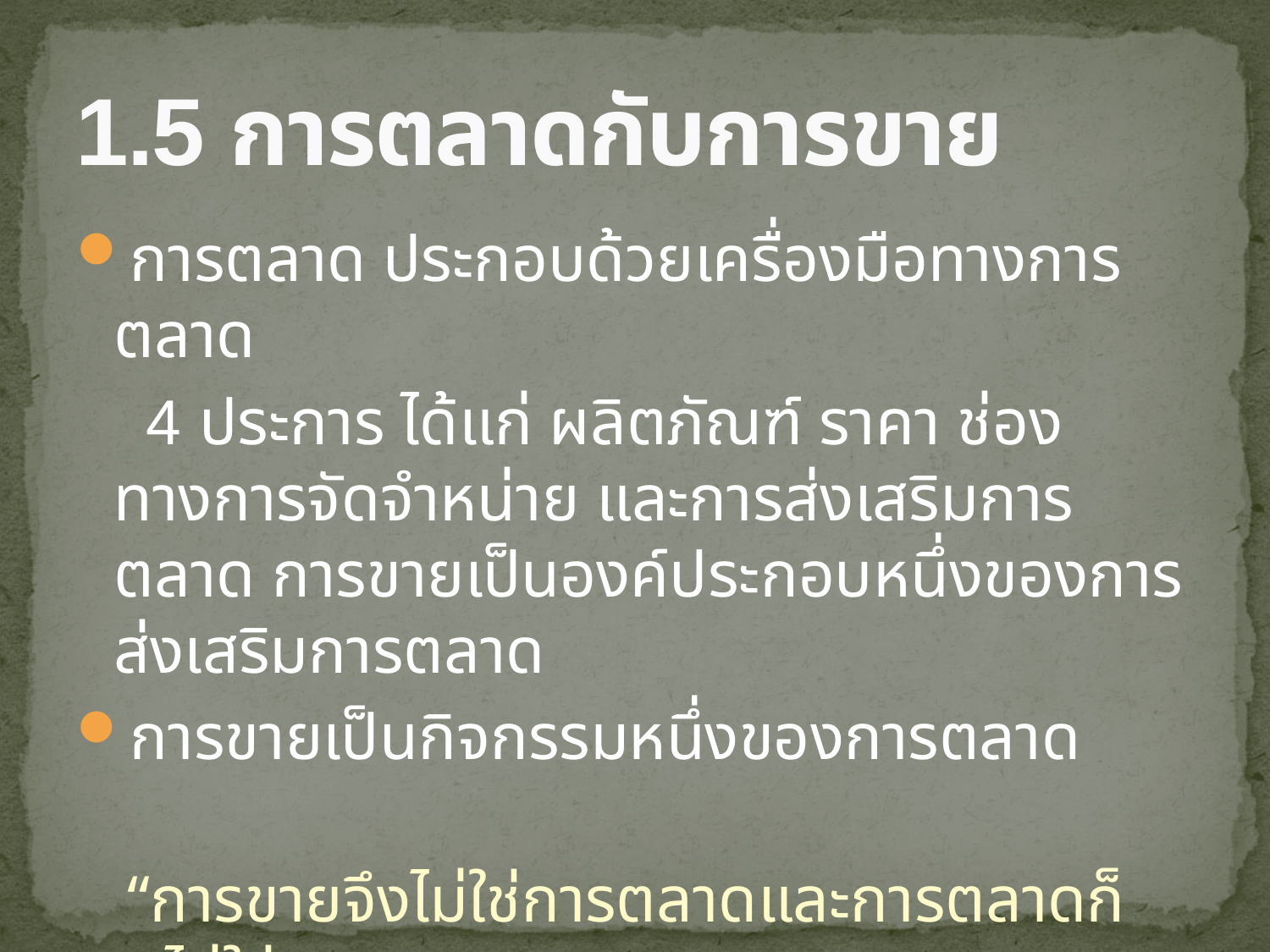

# 1.5 การตลาดกับการขาย
การตลาด ประกอบด้วยเครื่องมือทางการตลาด
    4 ประการ ได้แก่ ผลิตภัณฑ์ ราคา ช่องทางการจัดจำหน่าย และการส่งเสริมการตลาด การขายเป็นองค์ประกอบหนึ่งของการส่งเสริมการตลาด
การขายเป็นกิจกรรมหนึ่งของการตลาด

“การขายจึงไม่ใช่การตลาดและการตลาดก็ไม่ใช่การขาย”